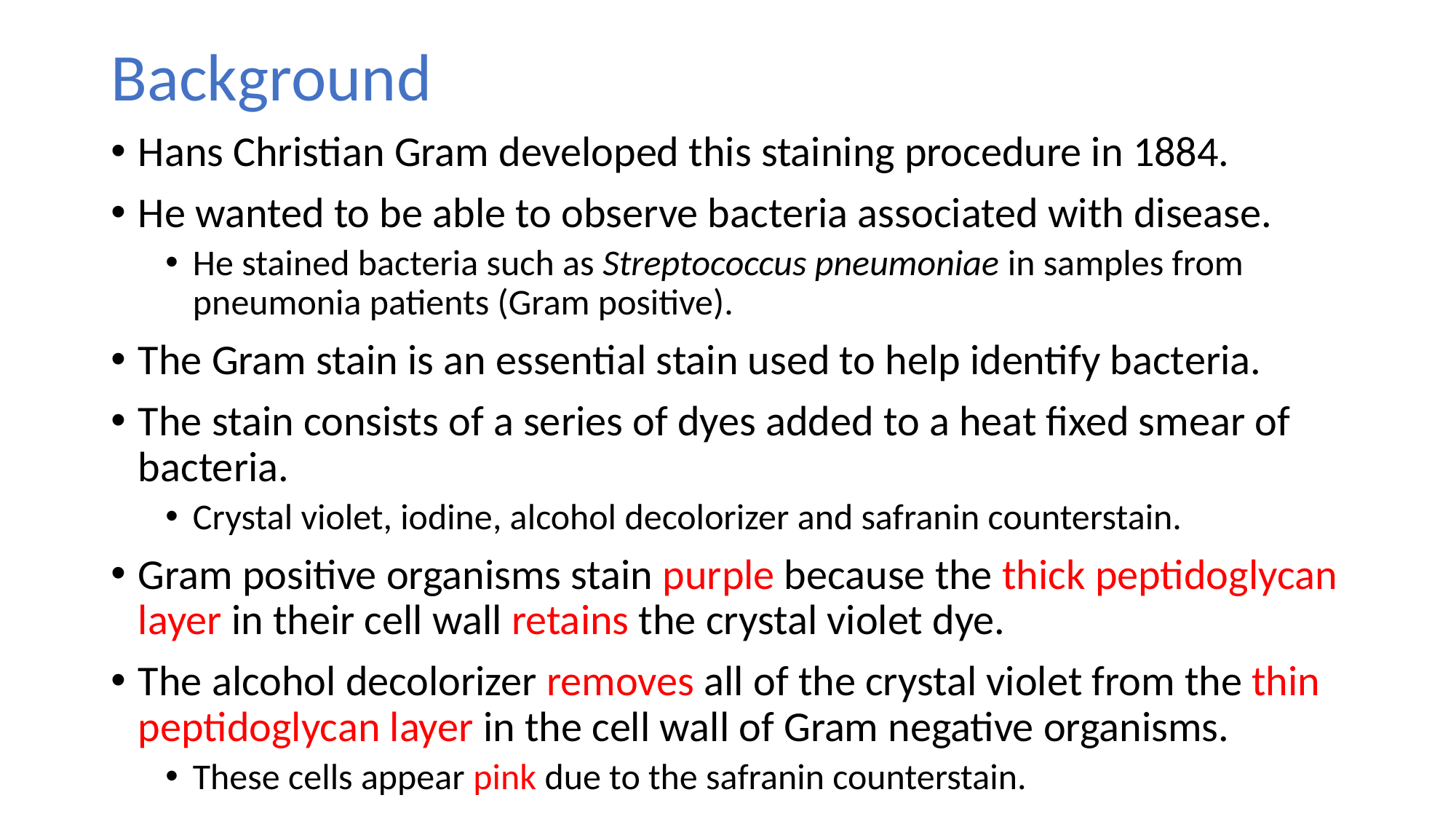

# Background
Hans Christian Gram developed this staining procedure in 1884.
He wanted to be able to observe bacteria associated with disease.
He stained bacteria such as Streptococcus pneumoniae in samples from pneumonia patients (Gram positive).
The Gram stain is an essential stain used to help identify bacteria.
The stain consists of a series of dyes added to a heat fixed smear of bacteria.
Crystal violet, iodine, alcohol decolorizer and safranin counterstain.
Gram positive organisms stain purple because the thick peptidoglycan layer in their cell wall retains the crystal violet dye.
The alcohol decolorizer removes all of the crystal violet from the thin peptidoglycan layer in the cell wall of Gram negative organisms.
These cells appear pink due to the safranin counterstain.